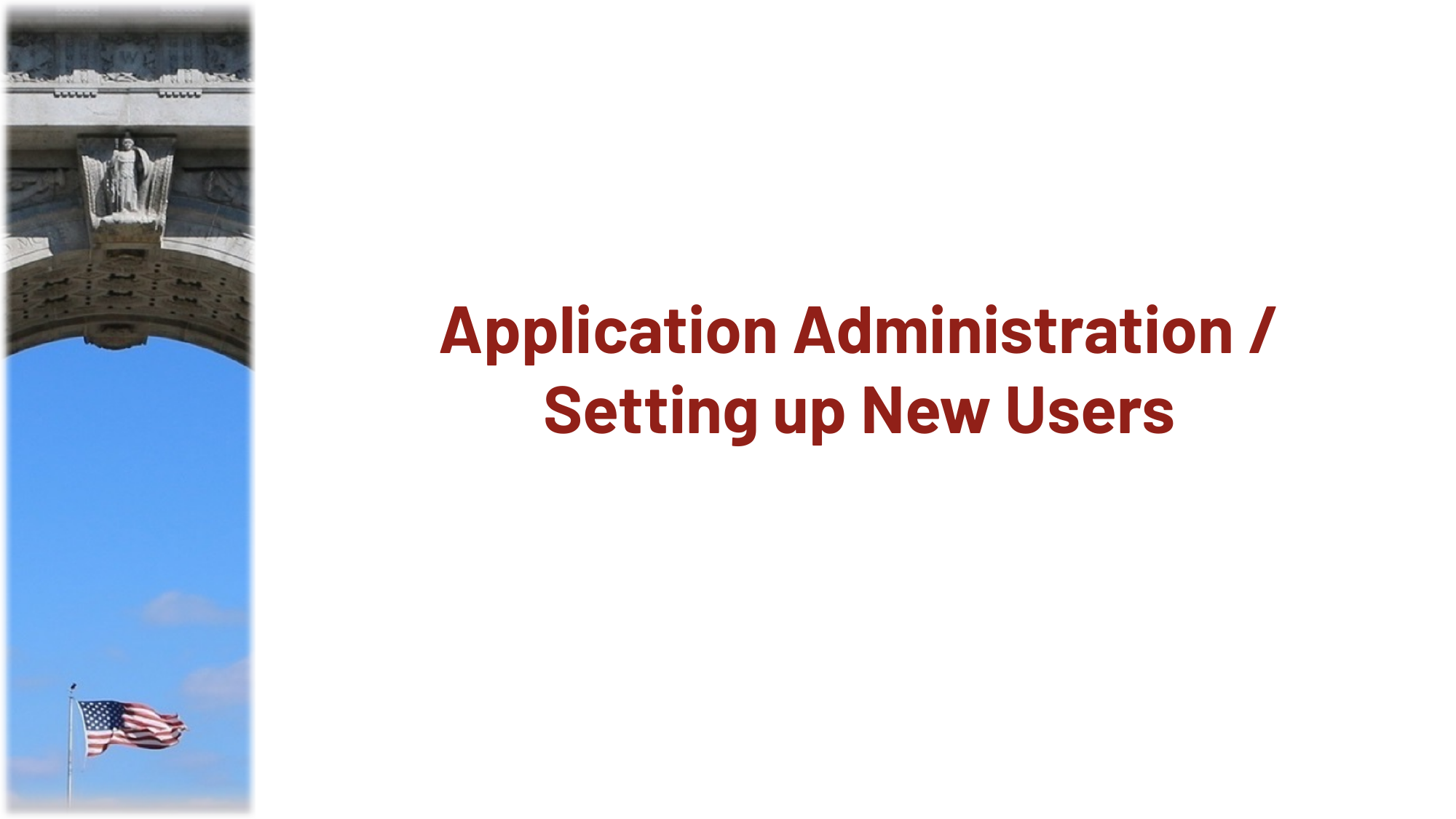

# Application Administration / Setting up New Users